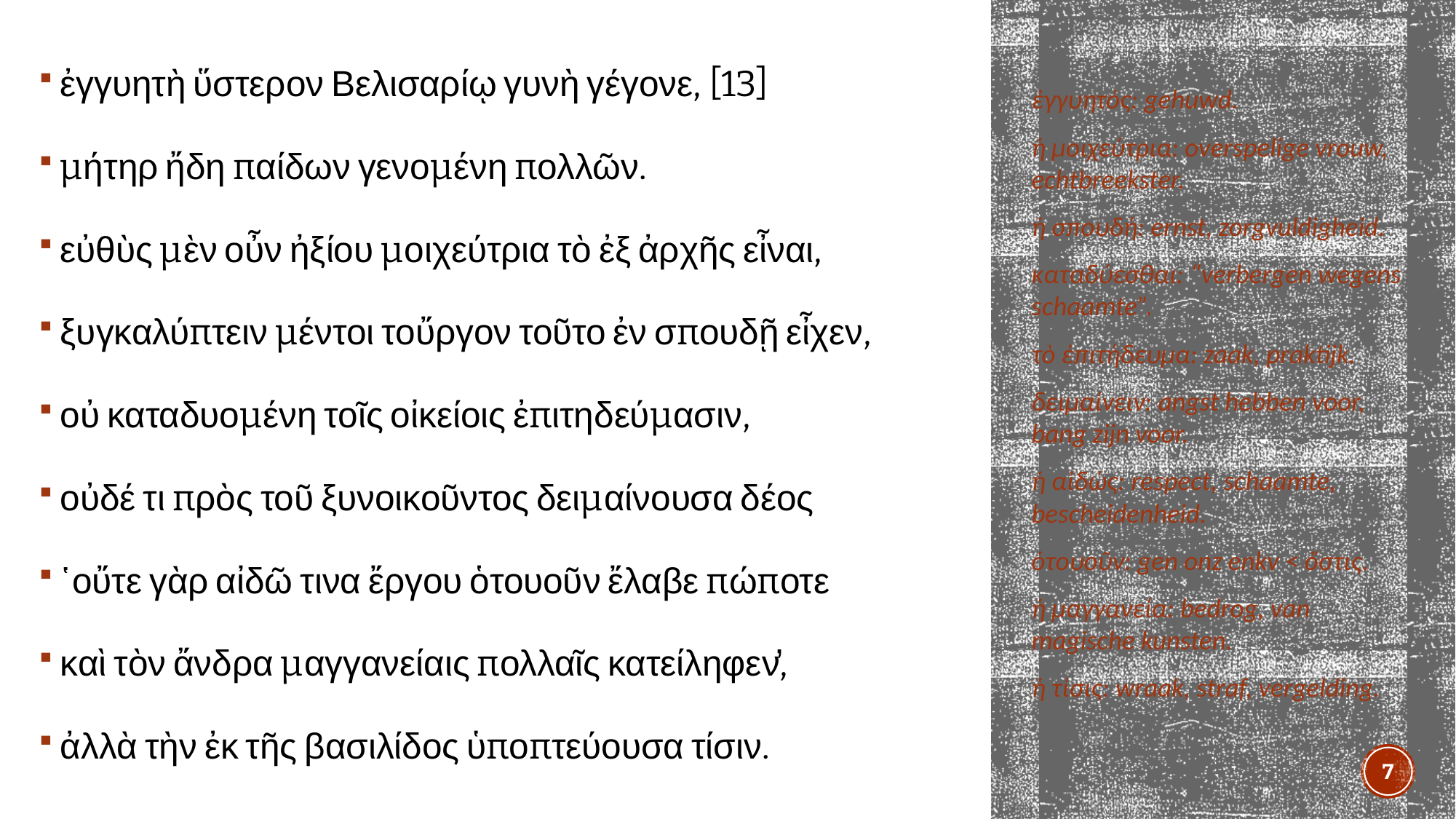

ἐγγυητὴ ὕστερον Βελισαρίῳ γυνὴ γέγονε, [13]
μήτηρ ἤδη παίδων γενομένη πολλῶν.
εὐθὺς μὲν οὖν ἠξίου μοιχεύτρια τὸ ἐξ ἀρχῆς εἶναι,
ξυγκαλύπτειν μέντοι τοὔργον τοῦτο ἐν σπουδῇ εἶχεν,
οὐ καταδυομένη τοῖς οἰκείοις ἐπιτηδεύμασιν,
οὐδέ τι πρὸς τοῦ ξυνοικοῦντος δειμαίνουσα δέος
῾οὔτε γὰρ αἰδῶ τινα ἔργου ὁτουοῦν ἔλαβε πώποτε
καὶ τὸν ἄνδρα μαγγανείαις πολλαῖς κατείληφεν̓,
ἀλλὰ τὴν ἐκ τῆς βασιλίδος ὑποπτεύουσα τίσιν.
ἐγγυητός: gehuwd.
ἡ μοιχεύτρια: overspelige vrouw, echtbreekster.
ἡ σπουδή: ernst, zorgvuldigheid.
καταδύεσθαι: “verbergen wegens schaamte”.
τὸ ἐπιτήδευμα: zaak, praktijk.
δειμαίνειν: angst hebben voor, bang zijn voor.
ἡ αἰδώς: respect, schaamte, bescheidenheid.
ὁτουοῦν: gen onz enkv < ὅστις.
ἡ μαγγανεία: bedrog, van magische kunsten.
ἡ τίσις: wraak, straf, vergelding.

7